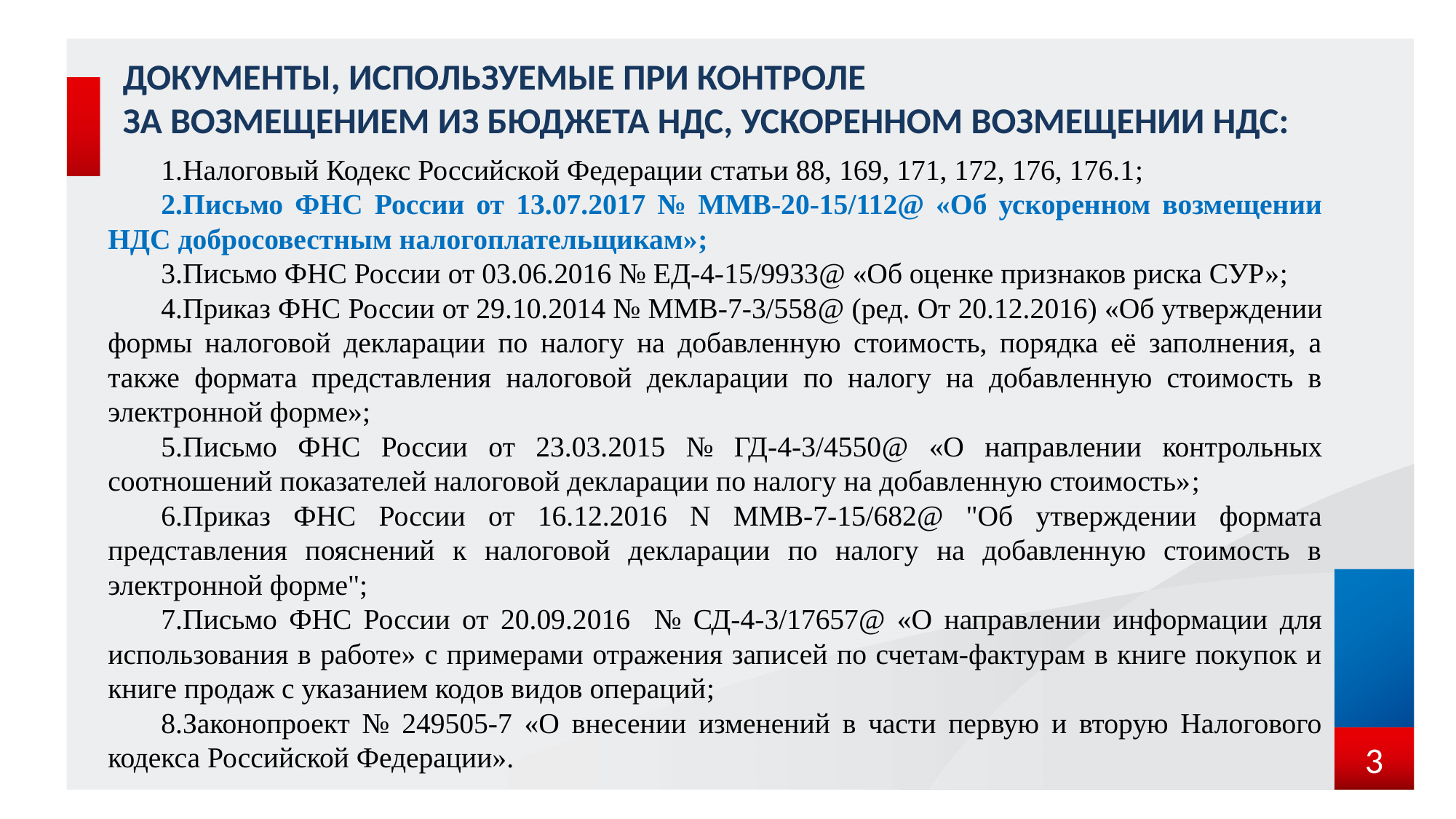

документы, используемые при контроле
за возмещением из бюджета ндс, ускоренном возмещении ндс:
Налоговый Кодекс Российской Федерации статьи 88, 169, 171, 172, 176, 176.1;
Письмо ФНС России от 13.07.2017 № ММВ-20-15/112@ «Об ускоренном возмещении НДС добросовестным налогоплательщикам»;
Письмо ФНС России от 03.06.2016 № ЕД-4-15/9933@ «Об оценке признаков риска СУР»;
Приказ ФНС России от 29.10.2014 № ММВ-7-3/558@ (ред. От 20.12.2016) «Об утверждении формы налоговой декларации по налогу на добавленную стоимость, порядка её заполнения, а также формата представления налоговой декларации по налогу на добавленную стоимость в электронной форме»;
Письмо ФНС России от 23.03.2015 № ГД-4-3/4550@ «О направлении контрольных соотношений показателей налоговой декларации по налогу на добавленную стоимость»;
Приказ ФНС России от 16.12.2016 N ММВ-7-15/682@ "Об утверждении формата представления пояснений к налоговой декларации по налогу на добавленную стоимость в электронной форме";
Письмо ФНС России от 20.09.2016  № СД-4-3/17657@ «О направлении информации для использования в работе» с примерами отражения записей по счетам-фактурам в книге покупок и книге продаж с указанием кодов видов операций;
Законопроект № 249505-7 «О внесении изменений в части первую и вторую Налогового кодекса Российской Федерации».
3